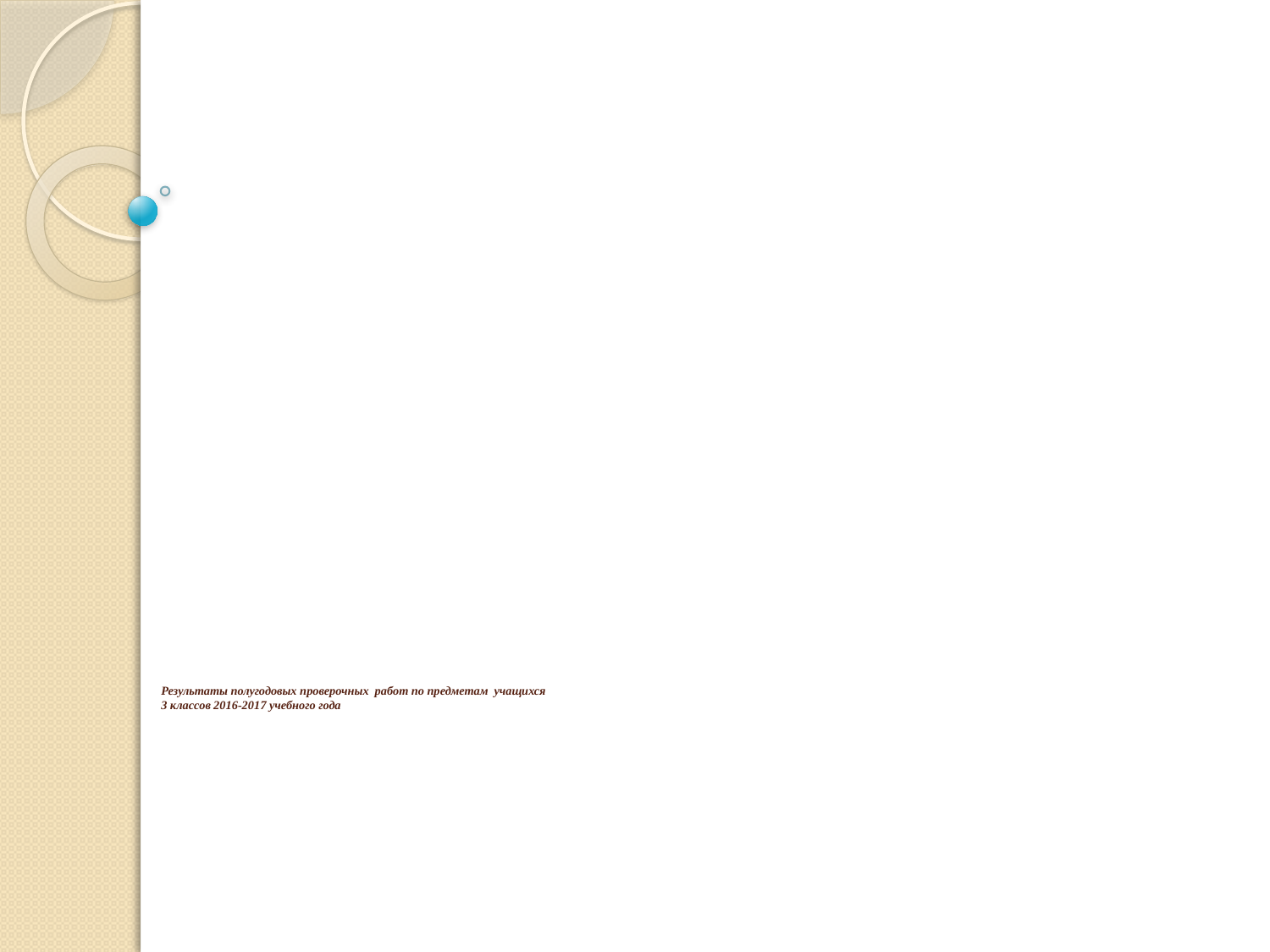

# Результаты полугодовых проверочных  работ по предметам  учащихся 3 классов 2016-2017 учебного года